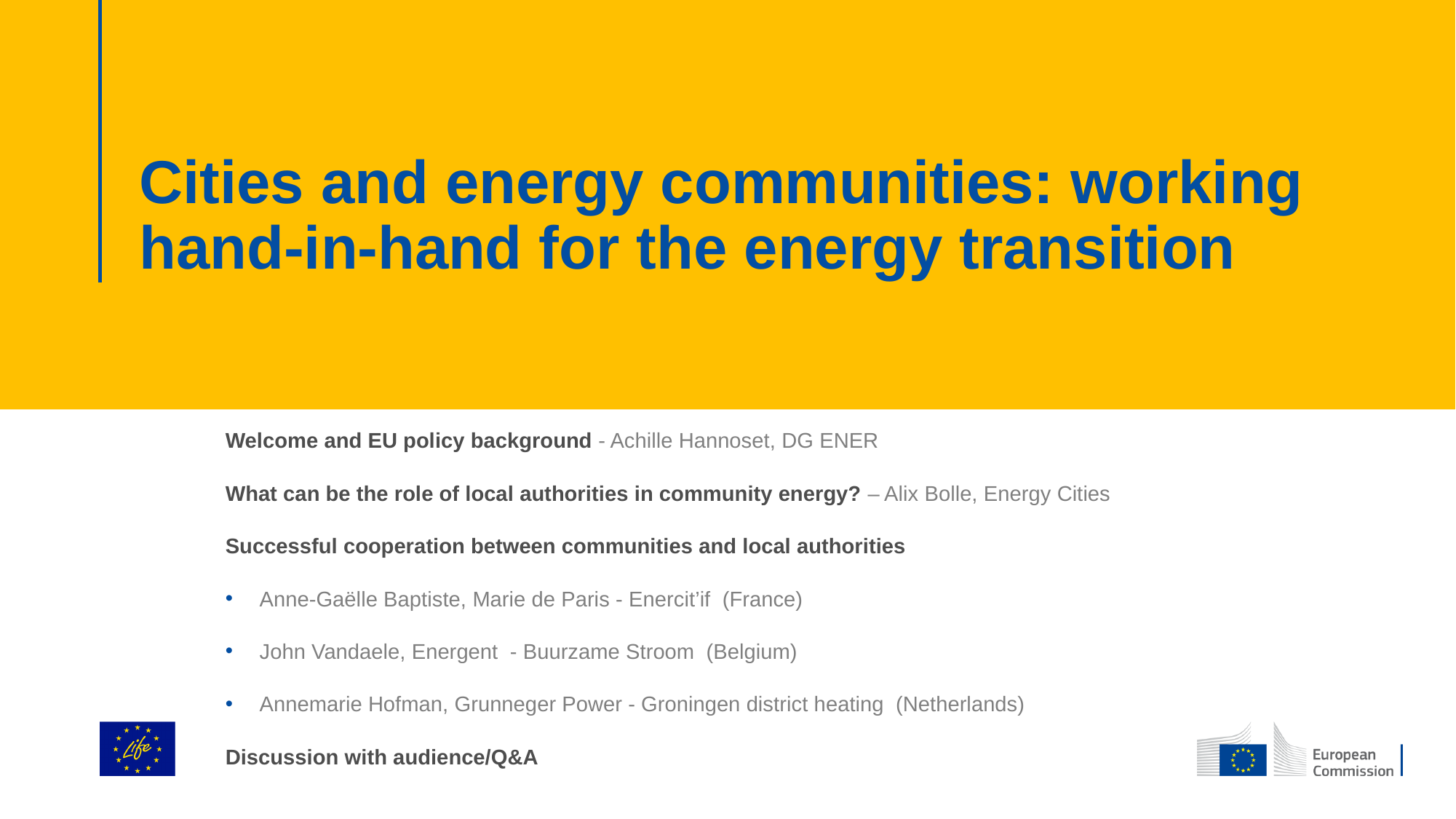

# Cities and energy communities: working hand-in-hand for the energy transition
Welcome and EU policy background - Achille Hannoset, DG ENER
What can be the role of local authorities in community energy? – Alix Bolle, Energy Cities
Successful cooperation between communities and local authorities
Anne-Gaëlle Baptiste, Marie de Paris - Enercit’if  (France)
John Vandaele, Energent  - Buurzame Stroom  (Belgium)
Annemarie Hofman, Grunneger Power - Groningen district heating  (Netherlands)
Discussion with audience/Q&A